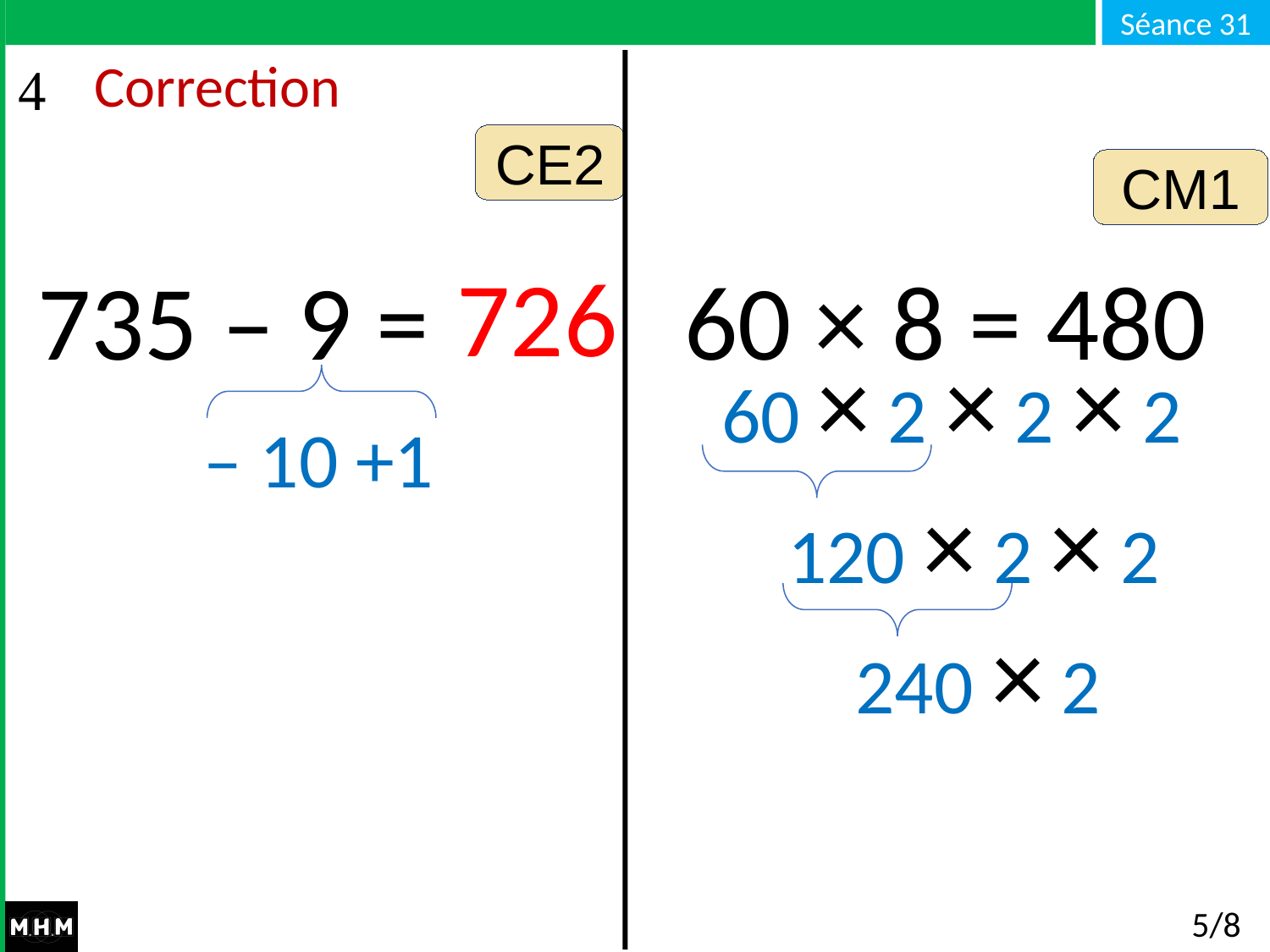

# Correction
CE2
CM1
726
60 × 8 = 480
735 – 9 =

60 × 2 × 2 × 2

– 10 +1
120 × 2 × 2

240 × 2
5/8